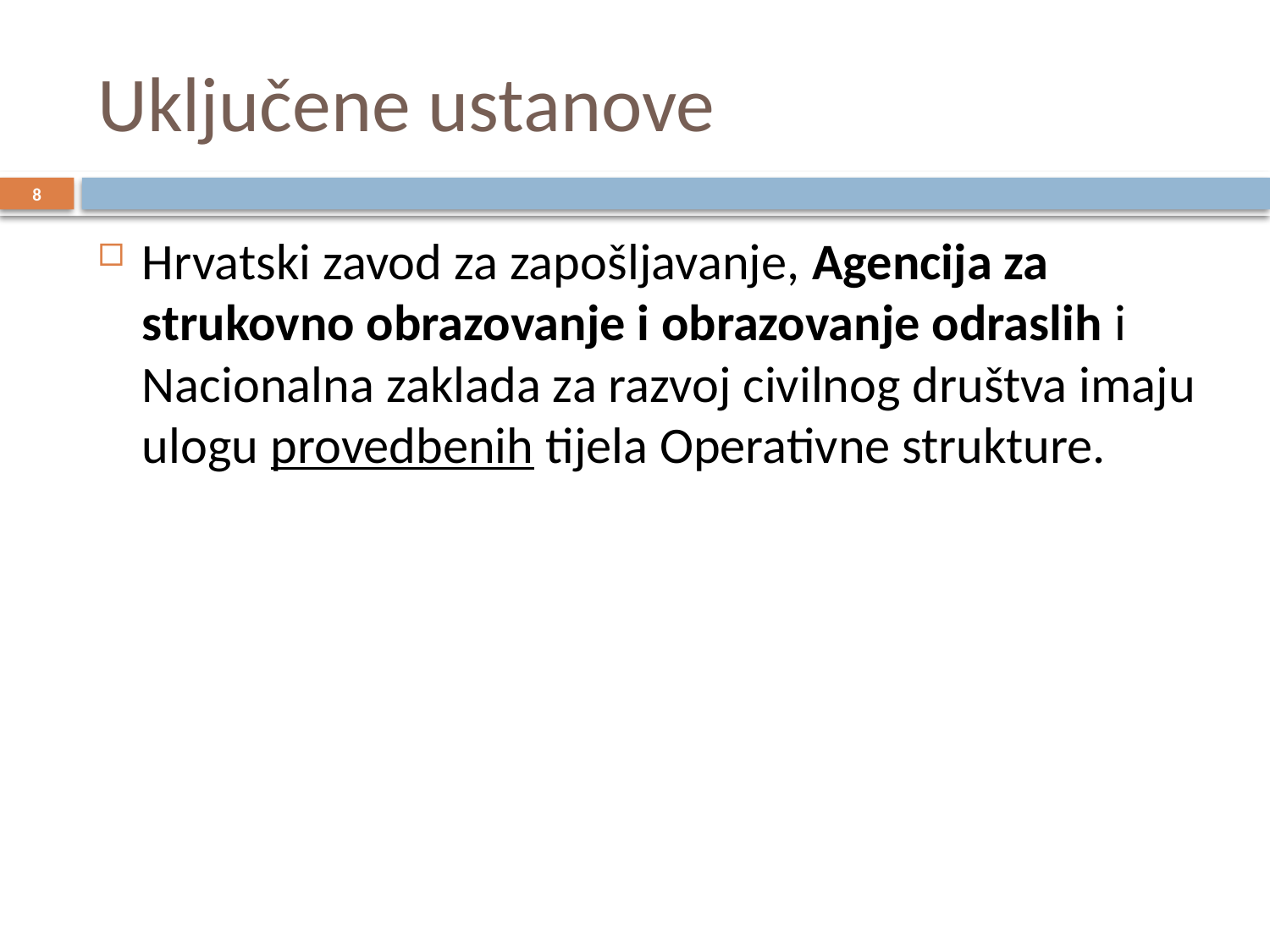

# Uključene ustanove
8
Hrvatski zavod za zapošljavanje, Agencija za strukovno obrazovanje i obrazovanje odraslih i Nacionalna zaklada za razvoj civilnog društva imaju ulogu provedbenih tijela Operativne strukture.